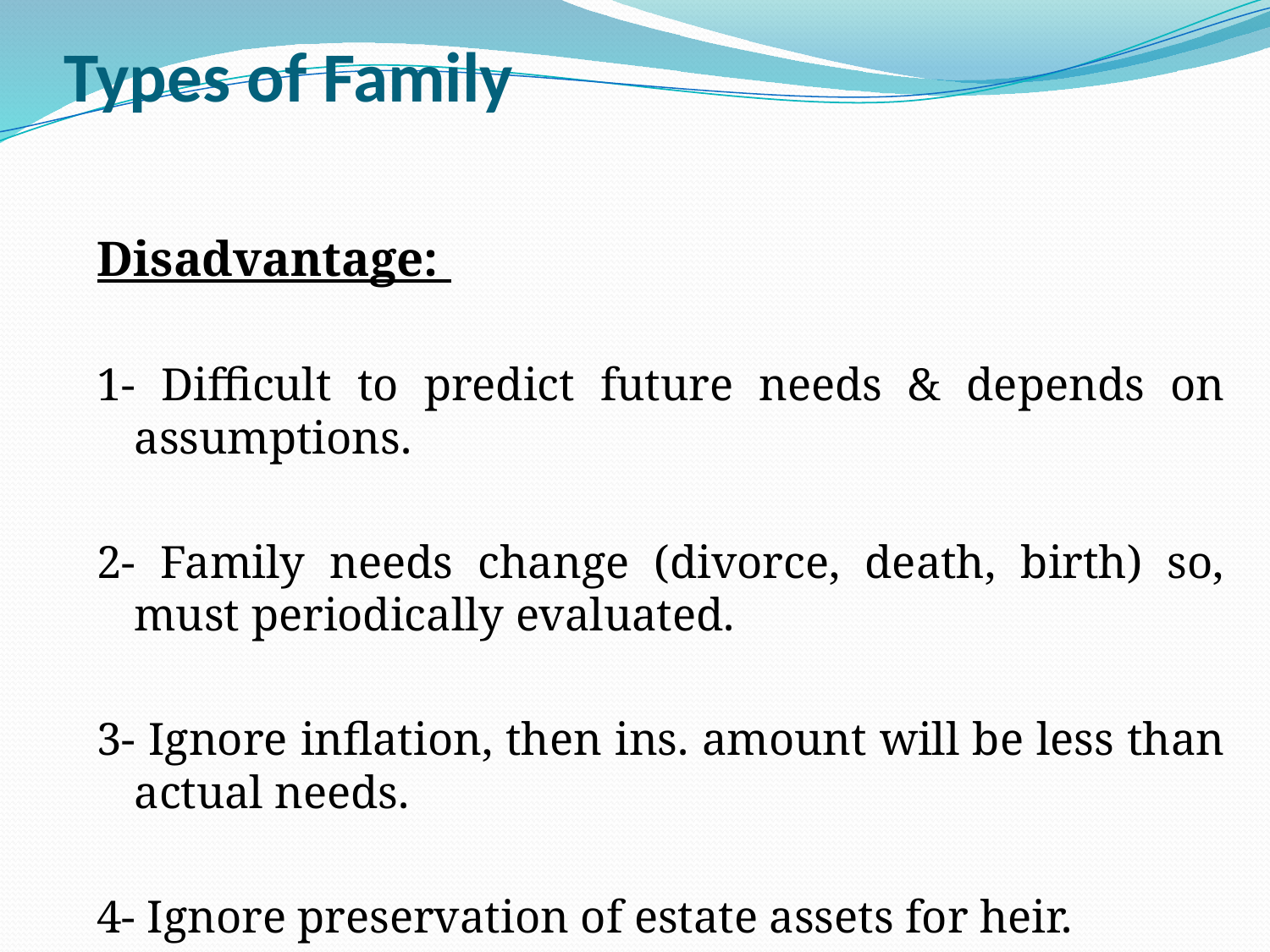

# Types of Family
Disadvantage:

1- Difficult to predict future needs & depends on assumptions.

2- Family needs change (divorce, death, birth) so, must periodically evaluated.

3- Ignore inflation, then ins. amount will be less than actual needs.

4- Ignore preservation of estate assets for heir.